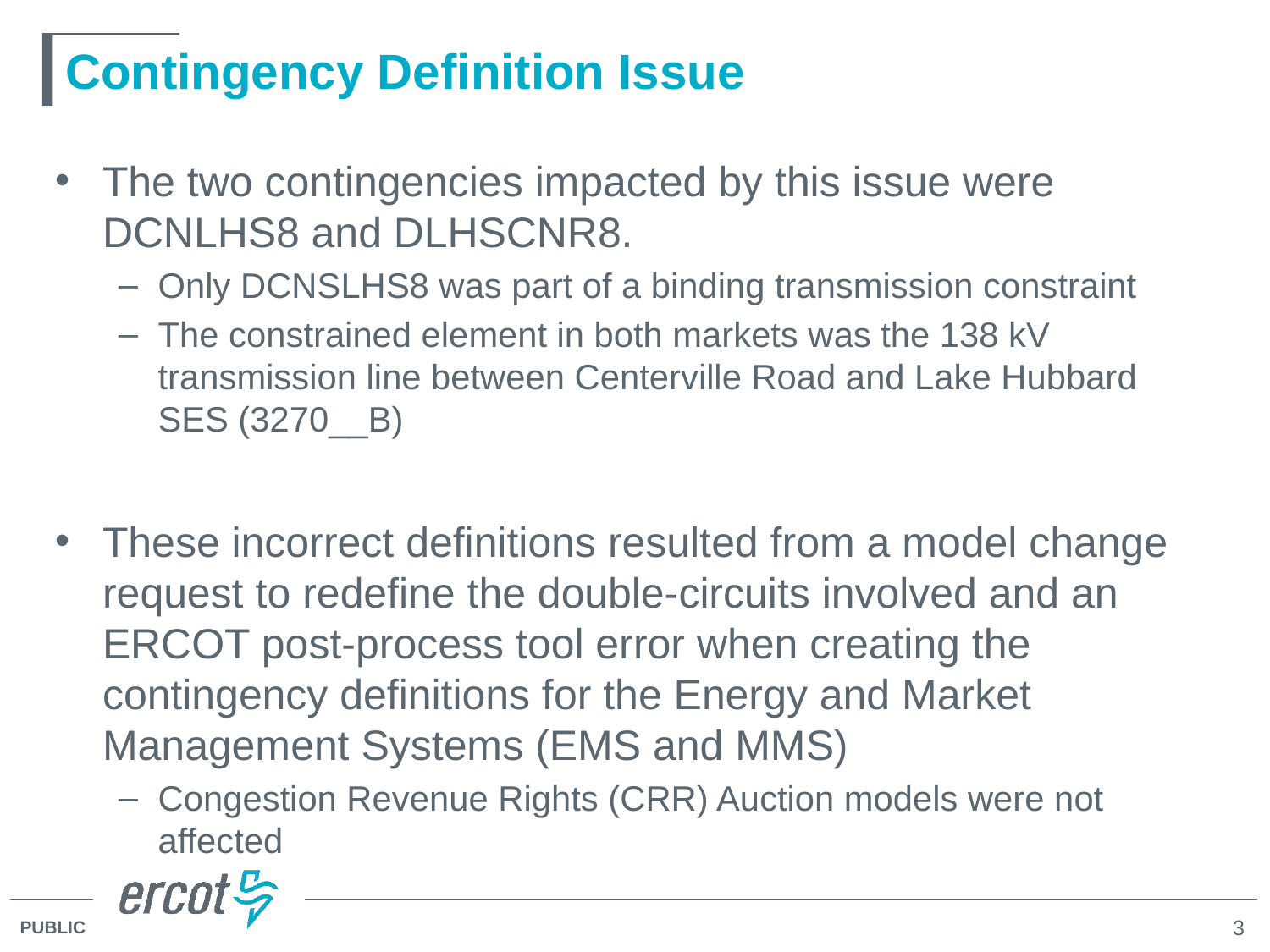

# Contingency Definition Issue
The two contingencies impacted by this issue were DCNLHS8 and DLHSCNR8.
Only DCNSLHS8 was part of a binding transmission constraint
The constrained element in both markets was the 138 kV transmission line between Centerville Road and Lake Hubbard SES (3270__B)

These incorrect definitions resulted from a model change request to redefine the double-circuits involved and an ERCOT post-process tool error when creating the contingency definitions for the Energy and Market Management Systems (EMS and MMS)
Congestion Revenue Rights (CRR) Auction models were not affected